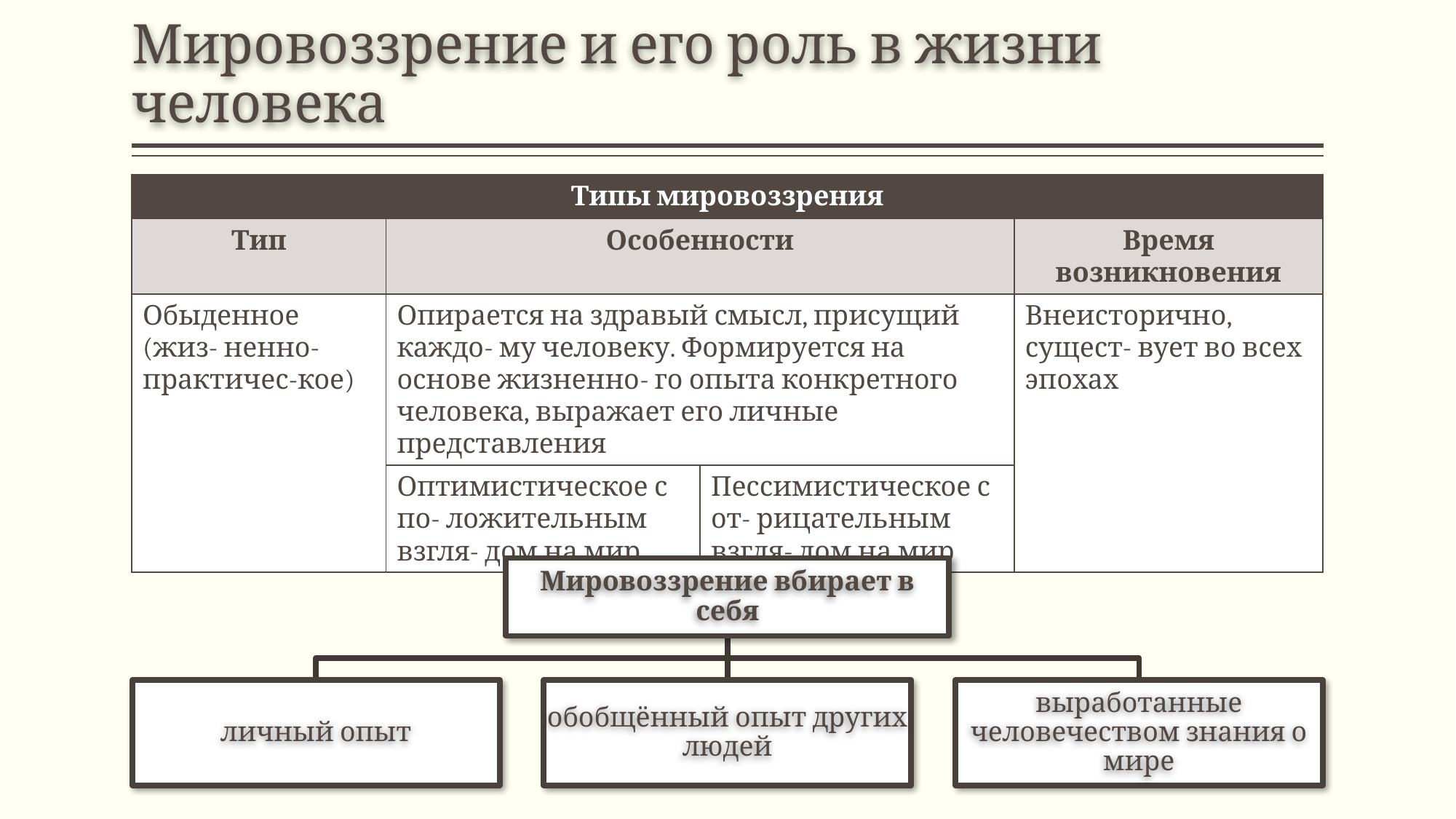

# Мировоззрение и его роль в жизни человека
| Типы мировоззрения |  |  |  |
| --- | --- | --- | --- |
| Тип | Особенности |  | Время возникновения |
| Обыденное (жиз- ненно-практичес-кое) | Опирается на здравый смысл, присущий каждо- му человеку. Формируется на основе жизненно- го опыта конкретного человека, выражает его личные представления |  | Внеисторично, сущест- вует во всех эпохах |
|  | Оптимистическое с по- ложительным взгля- дом на мир | Пессимистическое с от- рицательным взгля- дом на мир |  |

Мировоззрение вбирает в себя

личный опыт

обобщённый опыт других людей

выработанные человечеством знания о мире